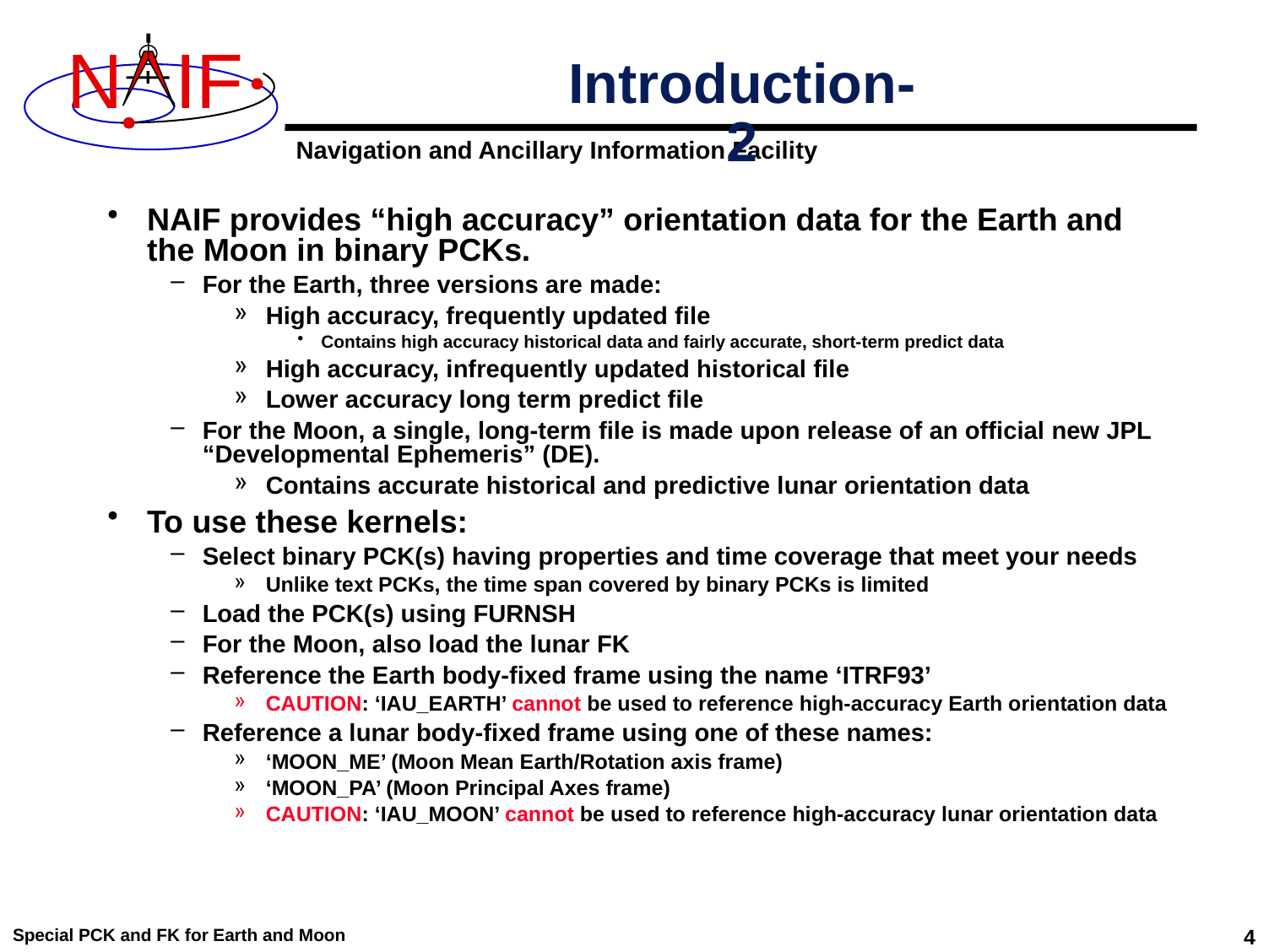

# Introduction-2
NAIF provides “high accuracy” orientation data for the Earth and the Moon in binary PCKs.
For the Earth, three versions are made:
High accuracy, frequently updated file
Contains high accuracy historical data and fairly accurate, short-term predict data
High accuracy, infrequently updated historical file
Lower accuracy long term predict file
For the Moon, a single, long-term file is made upon release of an official new JPL “Developmental Ephemeris” (DE).
Contains accurate historical and predictive lunar orientation data
To use these kernels:
Select binary PCK(s) having properties and time coverage that meet your needs
Unlike text PCKs, the time span covered by binary PCKs is limited
Load the PCK(s) using FURNSH
For the Moon, also load the lunar FK
Reference the Earth body-fixed frame using the name ‘ITRF93’
CAUTION: ‘IAU_EARTH’ cannot be used to reference high-accuracy Earth orientation data
Reference a lunar body-fixed frame using one of these names:
‘MOON_ME’ (Moon Mean Earth/Rotation axis frame)
‘MOON_PA’ (Moon Principal Axes frame)
CAUTION: ‘IAU_MOON’ cannot be used to reference high-accuracy lunar orientation data

Special PCK and FK for Earth and Moon
4